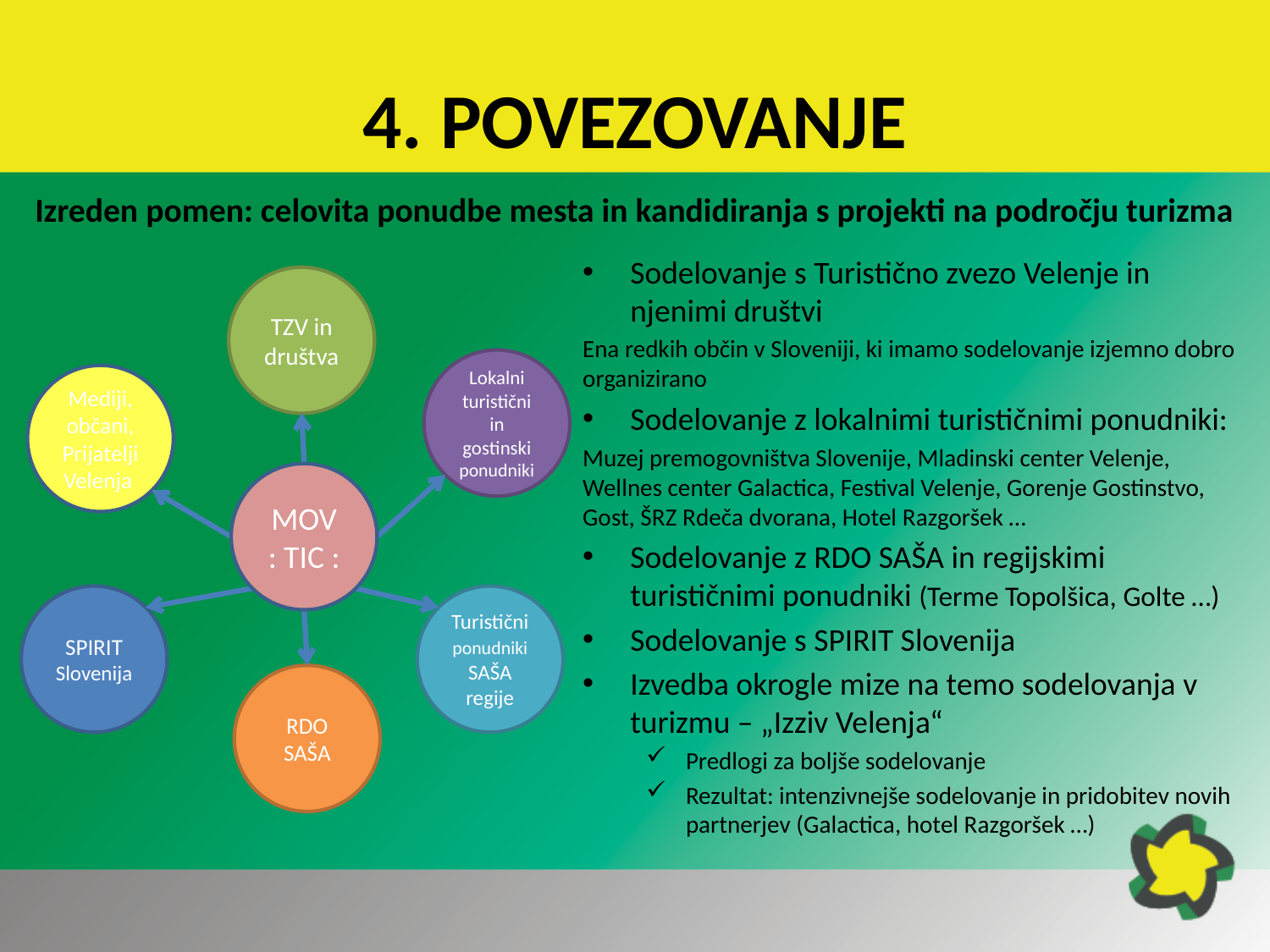

# 4. POVEZOVANJE
Izreden pomen: celovita ponudbe mesta in kandidiranja s projekti na področju turizma
Sodelovanje s Turistično zvezo Velenje in njenimi društvi
Ena redkih občin v Sloveniji, ki imamo sodelovanje izjemno dobro organizirano
Sodelovanje z lokalnimi turističnimi ponudniki:
Muzej premogovništva Slovenije, Mladinski center Velenje, Wellnes center Galactica, Festival Velenje, Gorenje Gostinstvo, Gost, ŠRZ Rdeča dvorana, Hotel Razgoršek …
Sodelovanje z RDO SAŠA in regijskimi turističnimi ponudniki (Terme Topolšica, Golte …)
Sodelovanje s SPIRIT Slovenija
Izvedba okrogle mize na temo sodelovanja v turizmu – „Izziv Velenja“
Predlogi za boljše sodelovanje
Rezultat: intenzivnejše sodelovanje in pridobitev novih partnerjev (Galactica, hotel Razgoršek …)
TZV in društva
Lokalni turistični in gostinski ponudniki
Mediji, občani, Prijatelji Velenja
MOV : TIC :
SPIRIT Slovenija
Turistični ponudniki SAŠA regije
RDO SAŠA